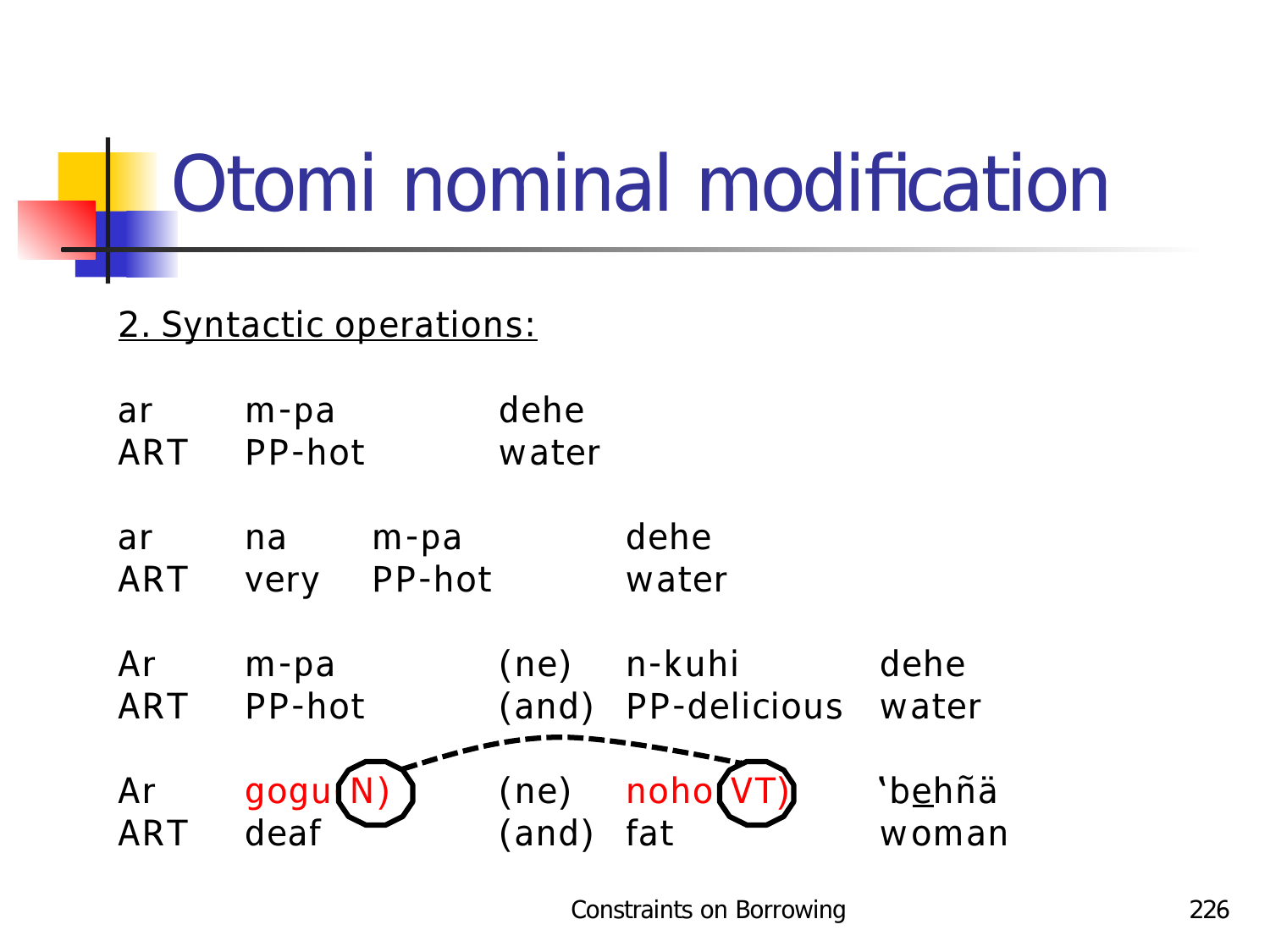

# Otomi nominal modification
2. Syntactic operations:

ar 	m-pa		dehe
ART	PP-hot		water

ar 	na	m-pa 		dehe
ART	very	PP-hot		water

Ar	m-pa		(ne)	n-kuhi		dehe
ART	PP-hot		(and)	PP-delicious	water

Ar	gogu(N)	(ne)	noho(VT)	‘behñä
ART	deaf		(and)	fat		woman

Constraints on Borrowing
226